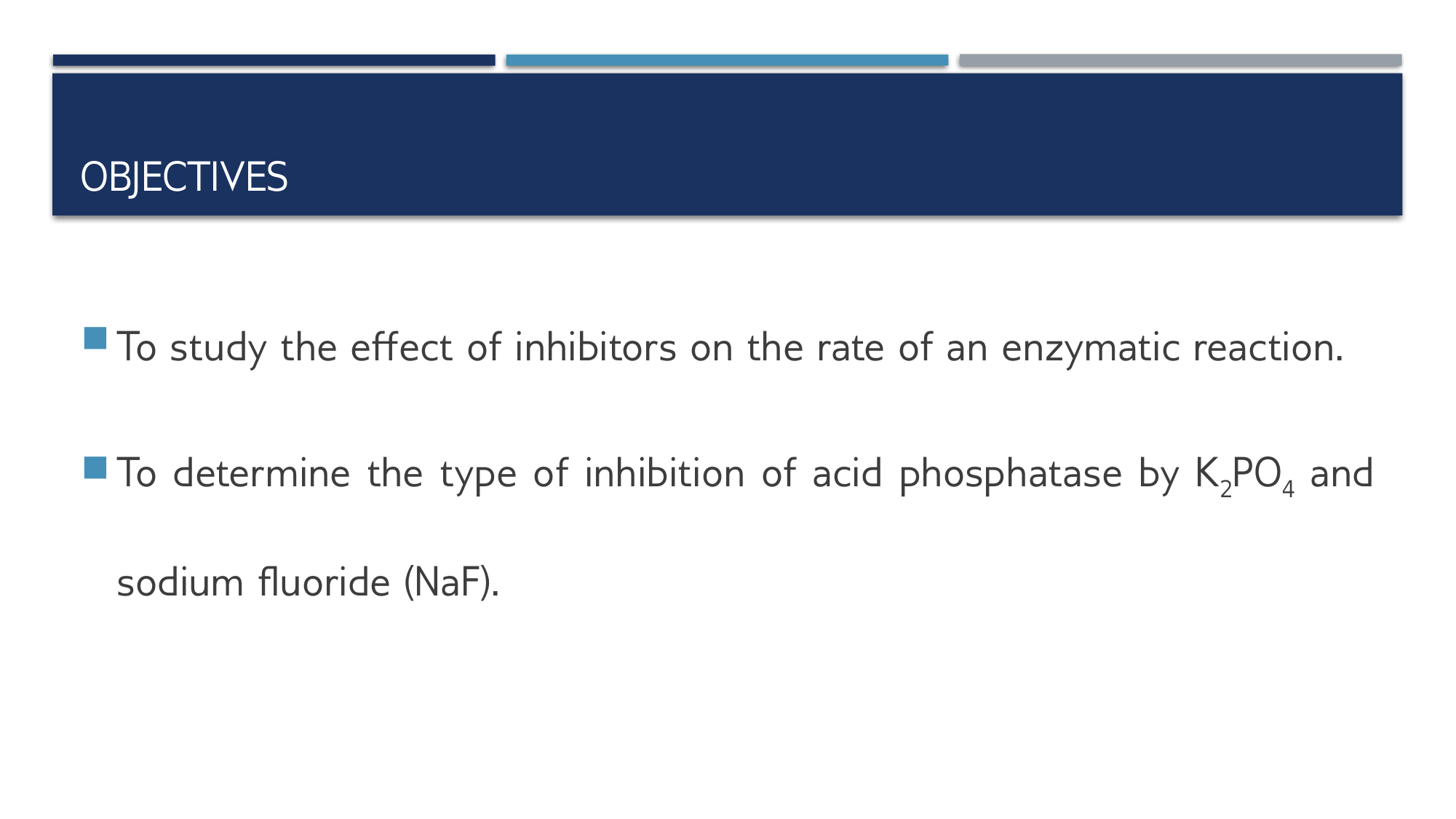

# Objectives
To study the effect of inhibitors on the rate of an enzymatic reaction.
To determine the type of inhibition of acid phosphatase by K2PO4 and sodium fluoride (NaF).